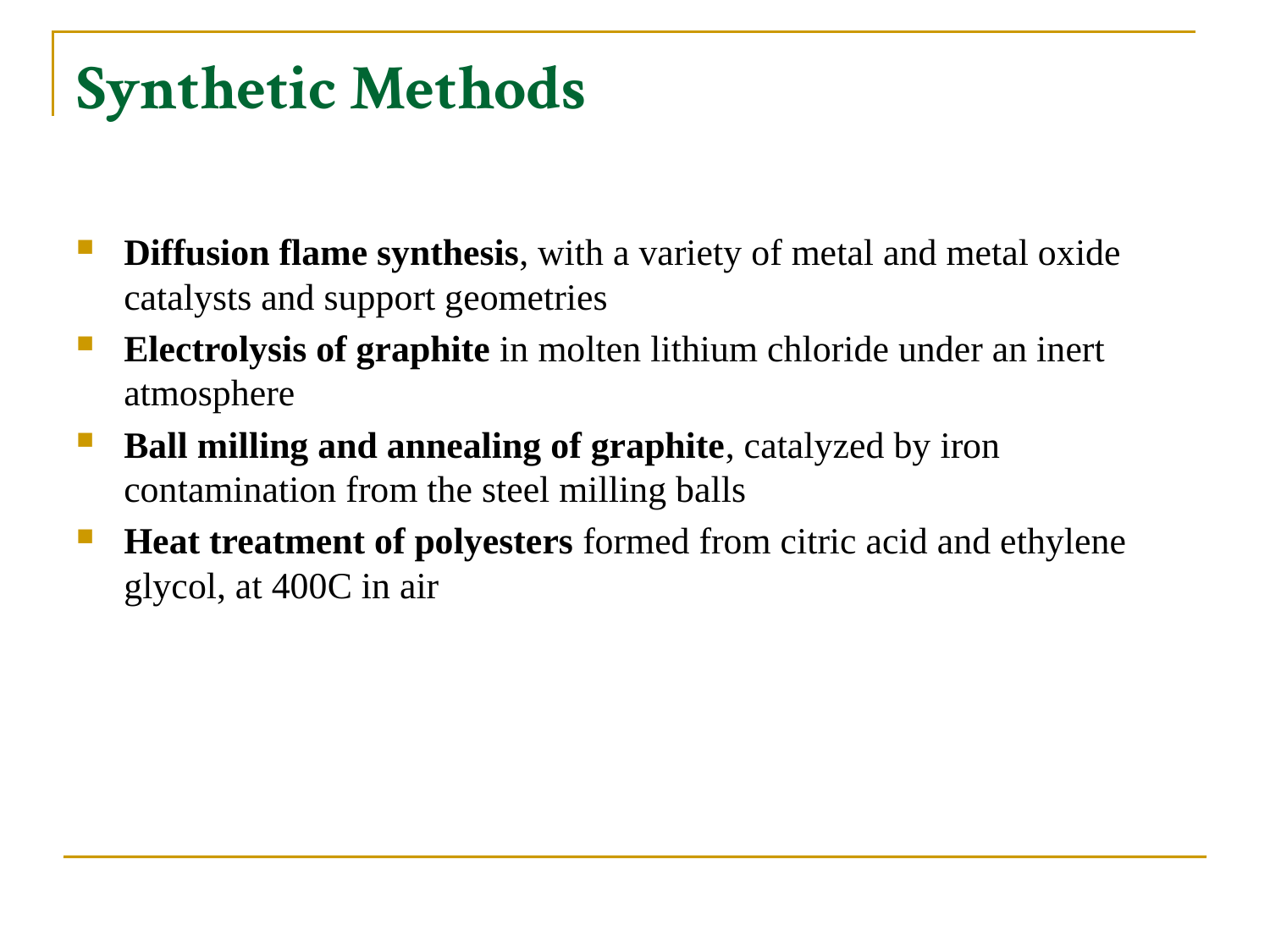

Synthetic Methods
Diffusion flame synthesis, with a variety of metal and metal oxide catalysts and support geometries
Electrolysis of graphite in molten lithium chloride under an inert atmosphere
Ball milling and annealing of graphite, catalyzed by iron contamination from the steel milling balls
Heat treatment of polyesters formed from citric acid and ethylene glycol, at 400C in air